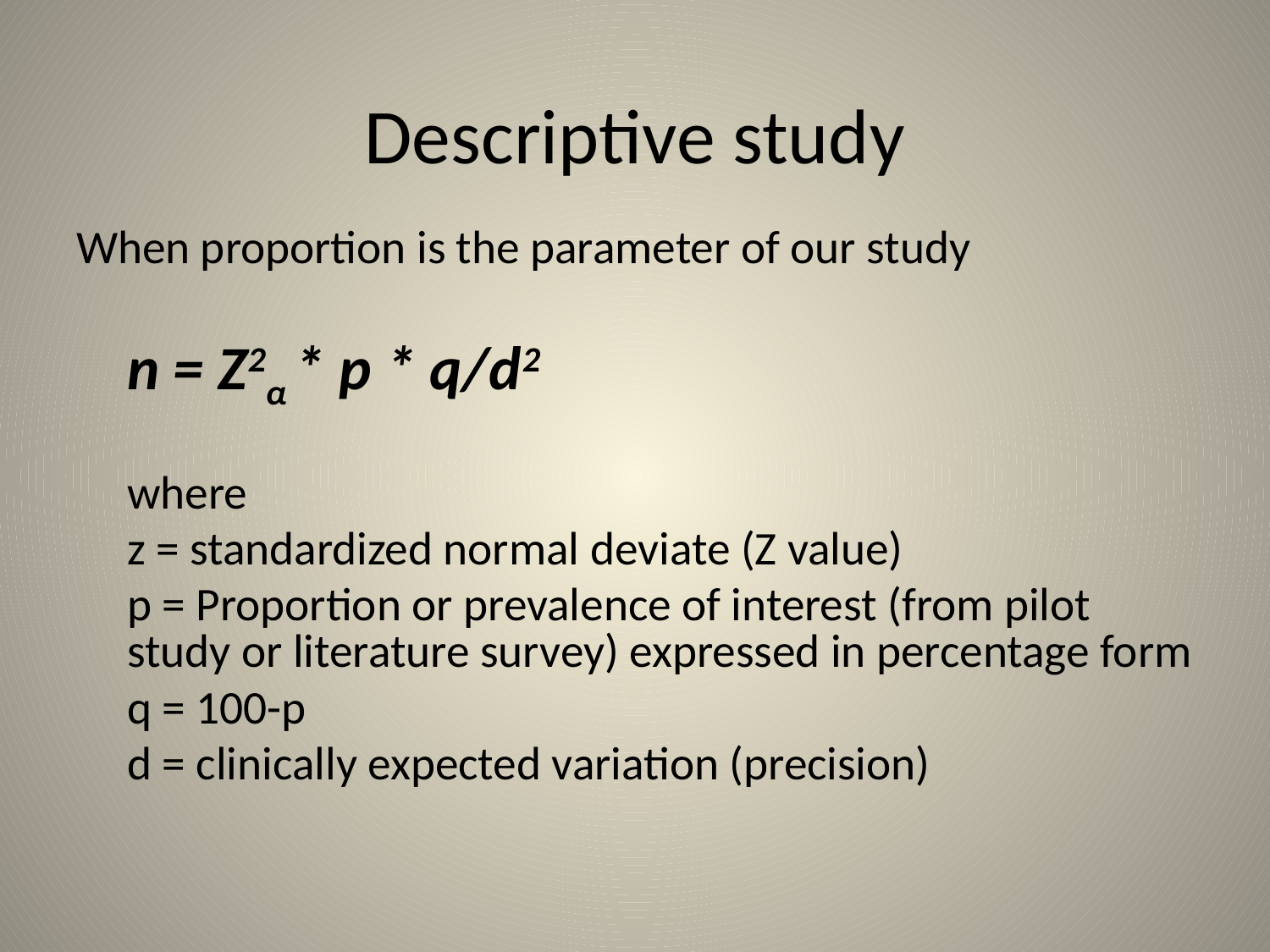

# Descriptive study
When proportion is the parameter of our study

				n = Z2α * p * q/d2

	where
	z = standardized normal deviate (Z value)
	p = Proportion or prevalence of interest (from pilot study or literature survey) expressed in percentage form
	q = 100-p
	d = clinically expected variation (precision)